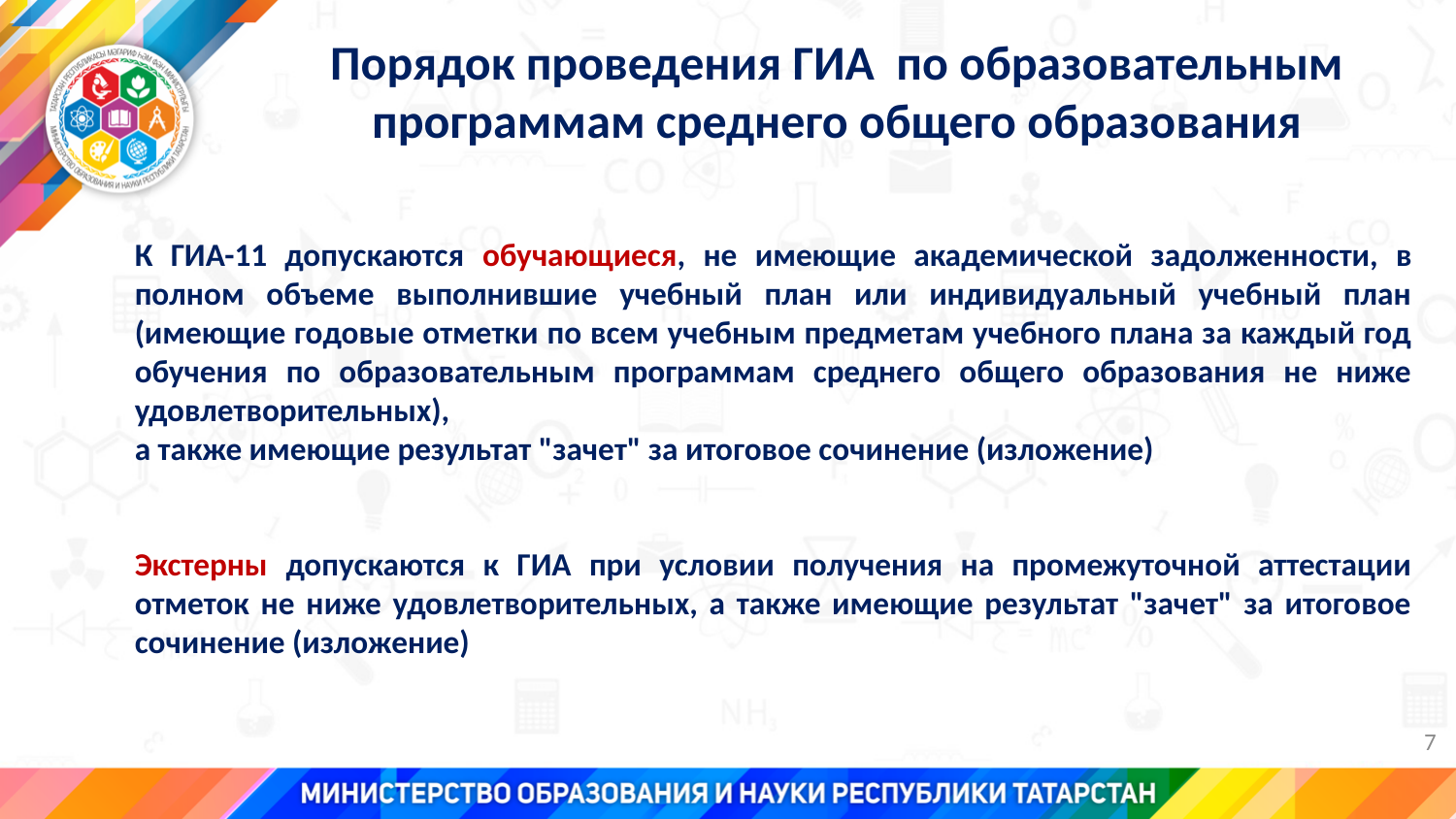

Порядок проведения ГИА  по образовательным программам среднего общего образования

К ГИА-11 допускаются обучающиеся, не имеющие академической задолженности, в полном объеме выполнившие учебный план или индивидуальный учебный план (имеющие годовые отметки по всем учебным предметам учебного плана за каждый год обучения по образовательным программам среднего общего образования не ниже удовлетворительных),
а также имеющие результат "зачет" за итоговое сочинение (изложение)

Экстерны допускаются к ГИА при условии получения на промежуточной аттестации отметок не ниже удовлетворительных, а также имеющие результат "зачет" за итоговое сочинение (изложение)

7